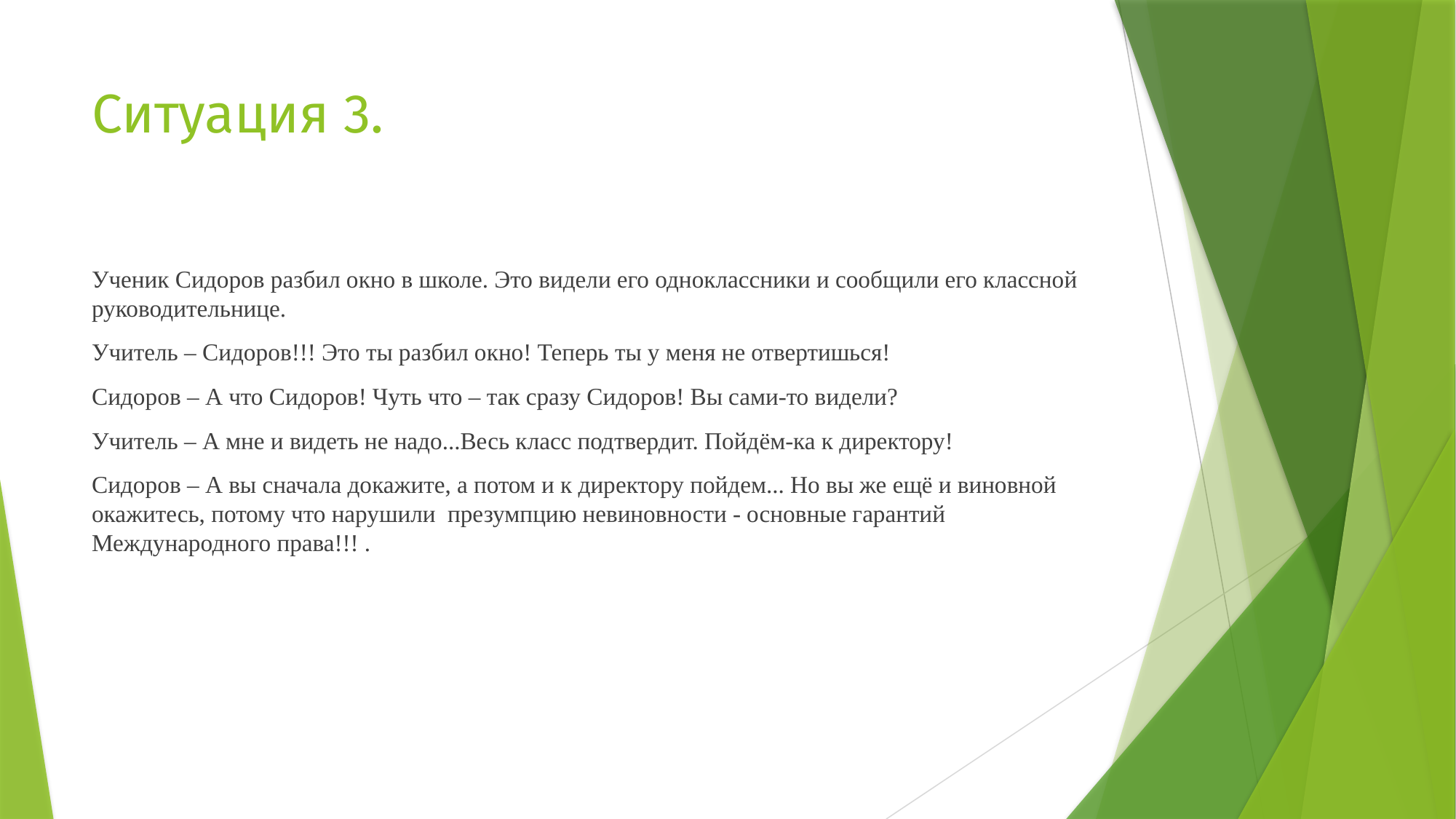

# Ситуация 3.
Ученик Сидоров разбил окно в школе. Это видели его одноклассники и сообщили его классной руководительнице.
Учитель – Сидоров!!! Это ты разбил окно! Теперь ты у меня не отвертишься!
Сидоров – А что Сидоров! Чуть что – так сразу Сидоров! Вы сами-то видели?
Учитель – А мне и видеть не надо...Весь класс подтвердит. Пойдём-ка к директору!
Сидоров – А вы сначала докажите, а потом и к директору пойдем... Но вы же ещё и виновной окажитесь, потому что нарушили  презумпцию невиновности - основные гарантий Международного права!!! .